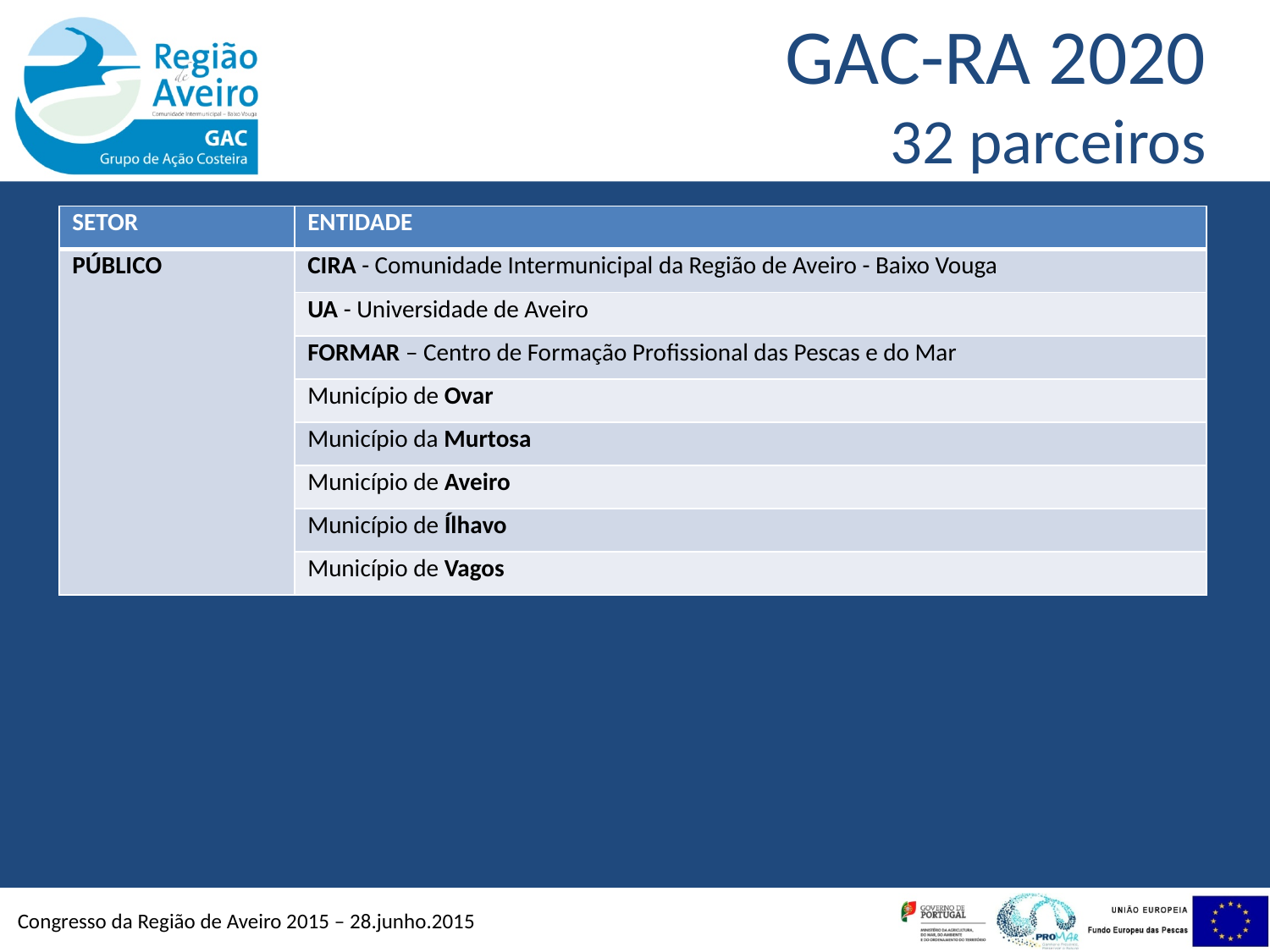

# GAC-RA 2020 32 parceiros
| SETOR | ENTIDADE |
| --- | --- |
| PÚBLICO | CIRA - Comunidade Intermunicipal da Região de Aveiro - Baixo Vouga |
|  | UA - Universidade de Aveiro |
|  | FORMAR – Centro de Formação Profissional das Pescas e do Mar |
|  | Município de Ovar |
|  | Município da Murtosa |
|  | Município de Aveiro |
|  | Município de Ílhavo |
|  | Município de Vagos |
Congresso da Região de Aveiro 2015 – 28.junho.2015